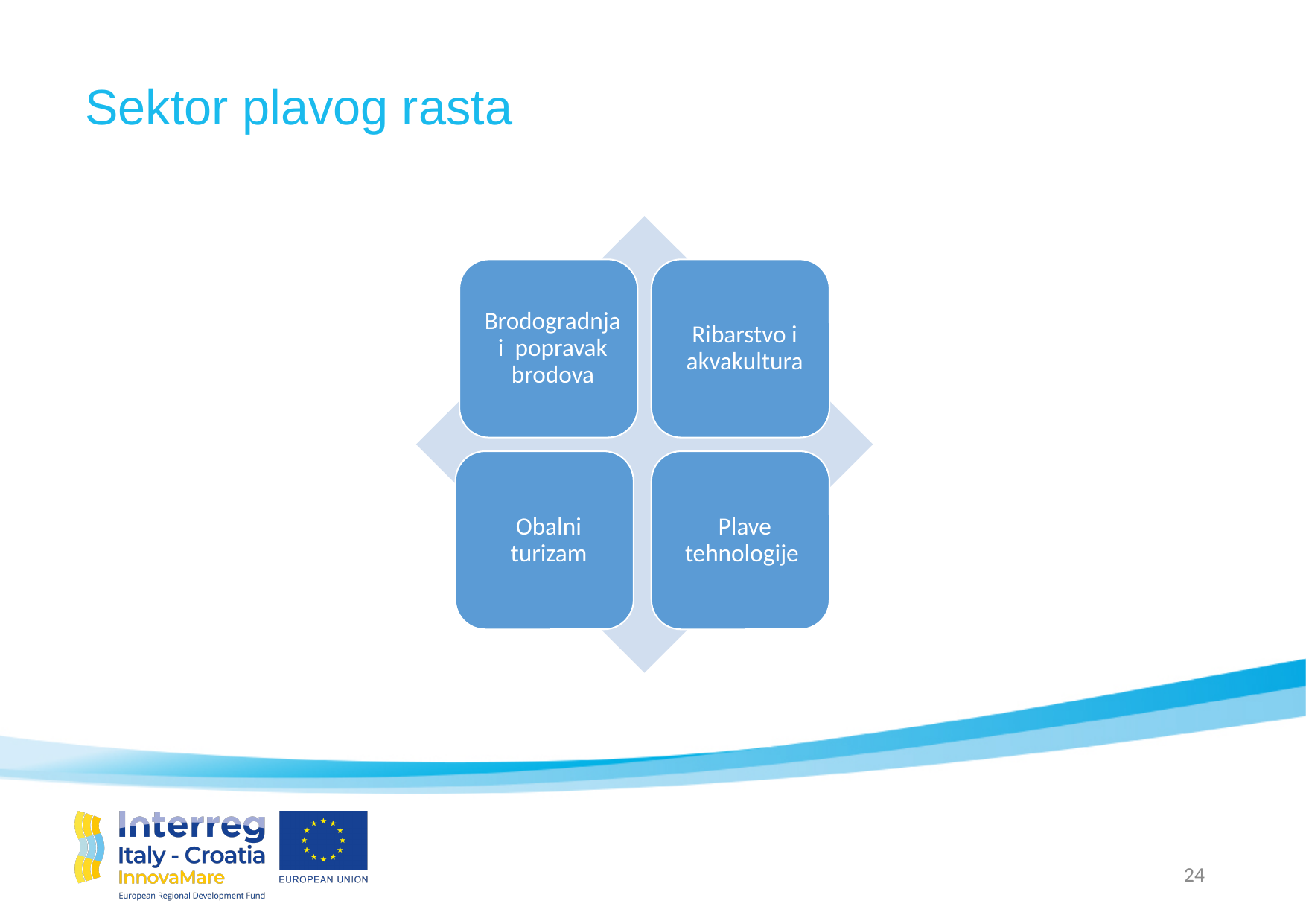

# Sektor plavog rasta
Brodogradnja i  popravak brodova
Ribarstvo i akvakultura
Obalni turizam
Plave tehnologije
24